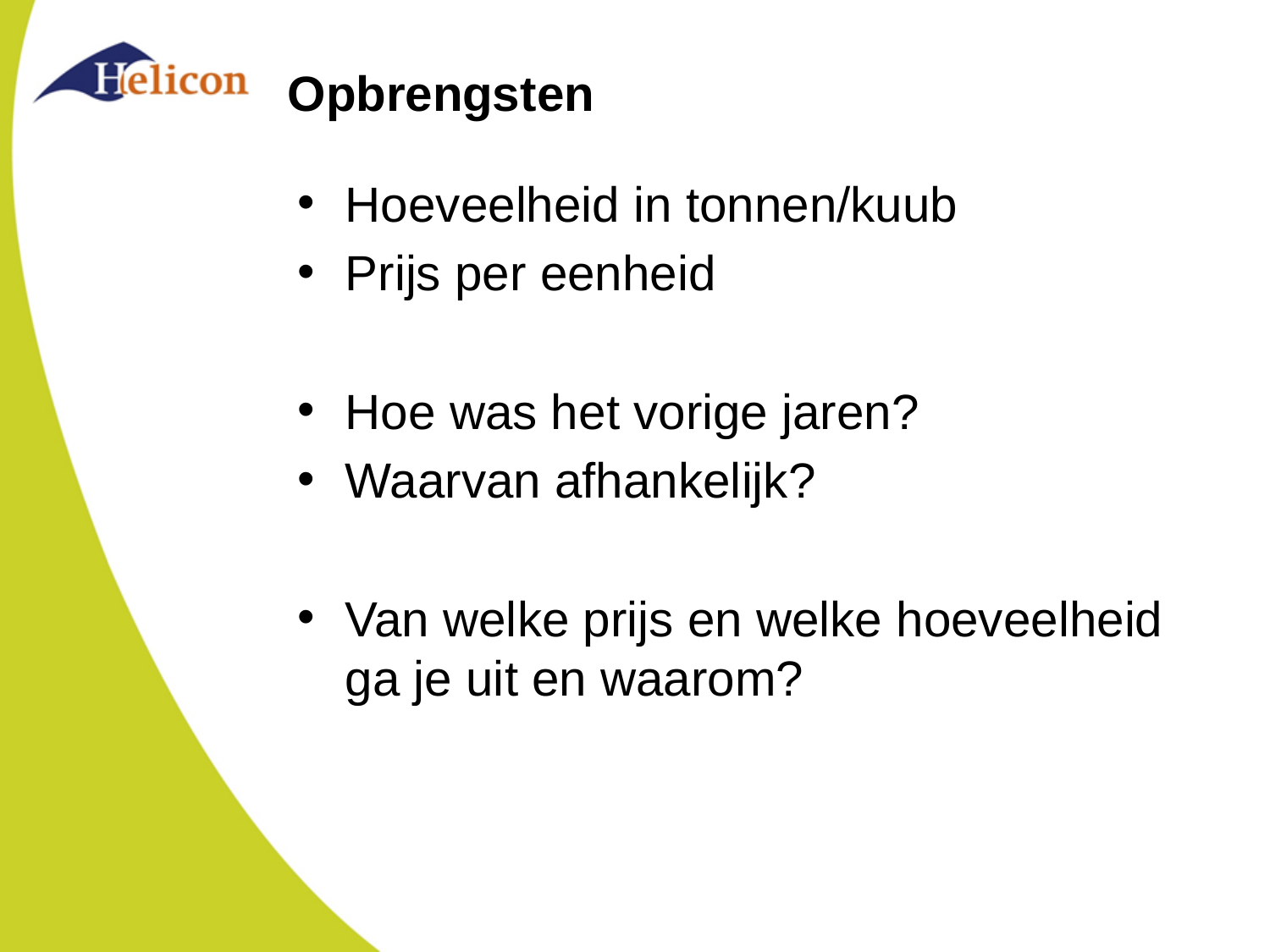

# Opbrengsten
Hoeveelheid in tonnen/kuub
Prijs per eenheid

Hoe was het vorige jaren?
Waarvan afhankelijk?

Van welke prijs en welke hoeveelheid ga je uit en waarom?